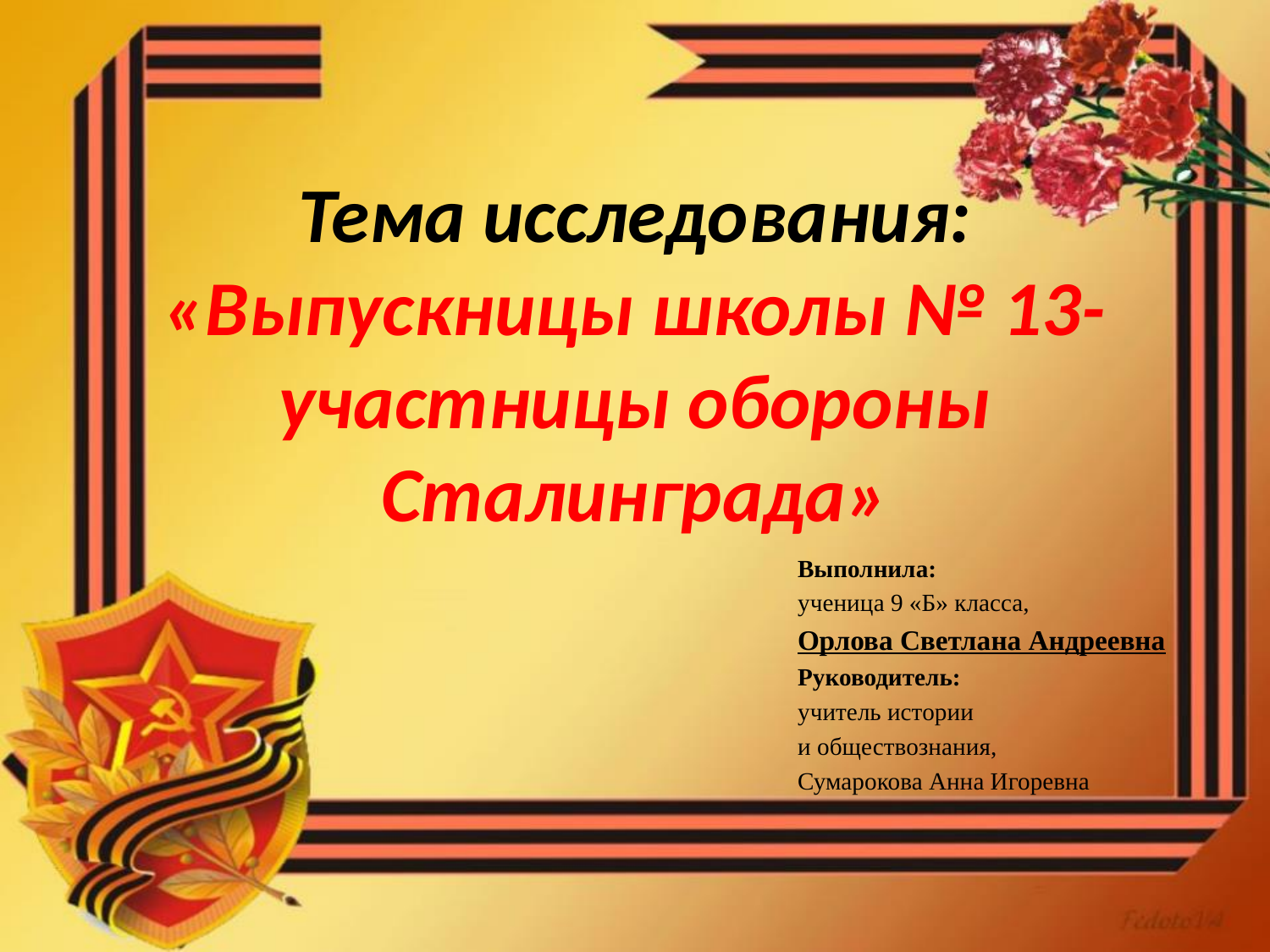

# Тема исследования: «Выпускницы школы № 13- участницы обороны Сталинграда»
Выполнила:
ученица 9 «Б» класса,
Орлова Светлана Андреевна
Руководитель:
учитель истории
и обществознания,
Сумарокова Анна Игоревна